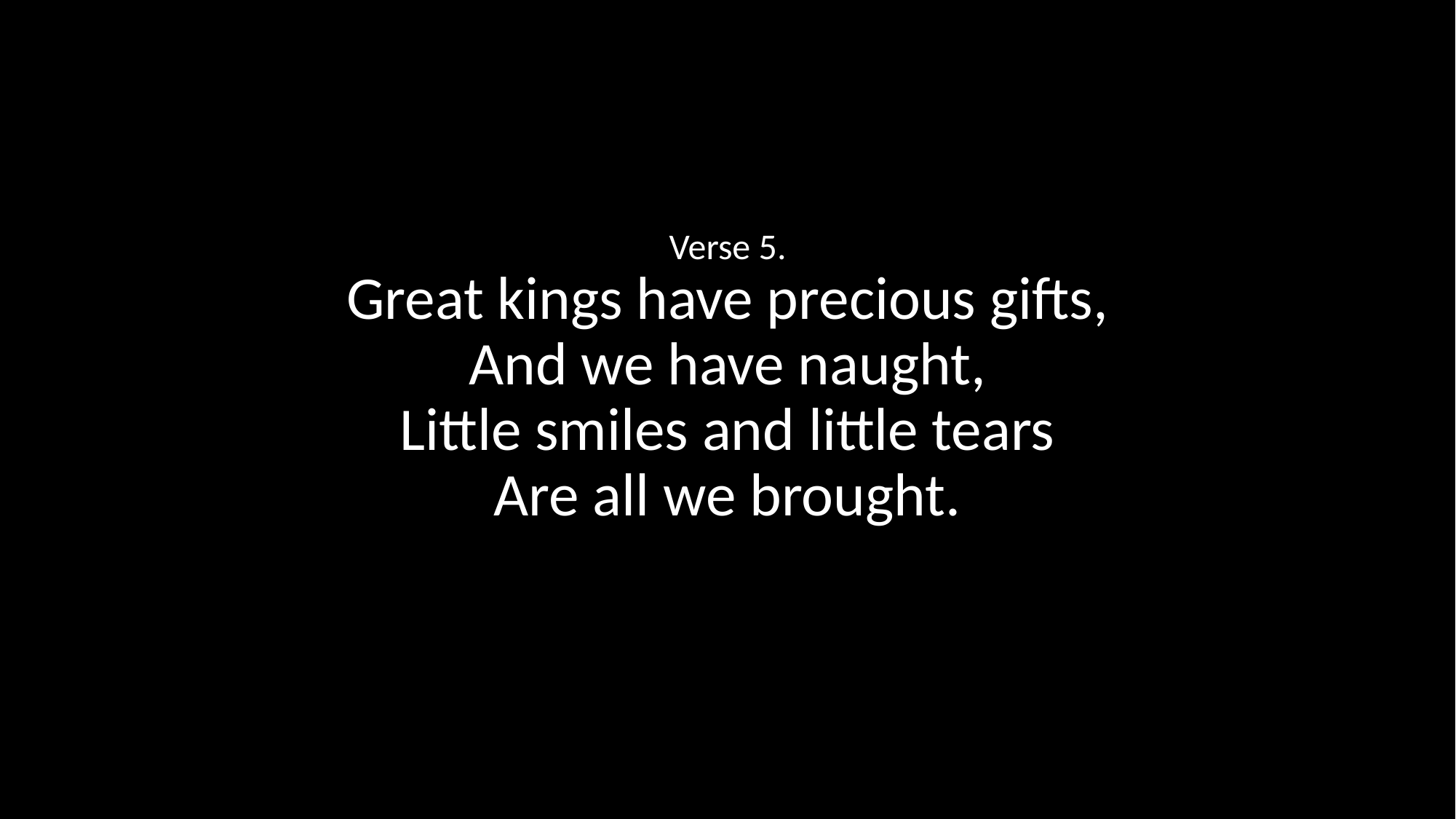

Verse 5.
Great kings have precious gifts,
And we have naught,
Little smiles and little tears
Are all we brought.